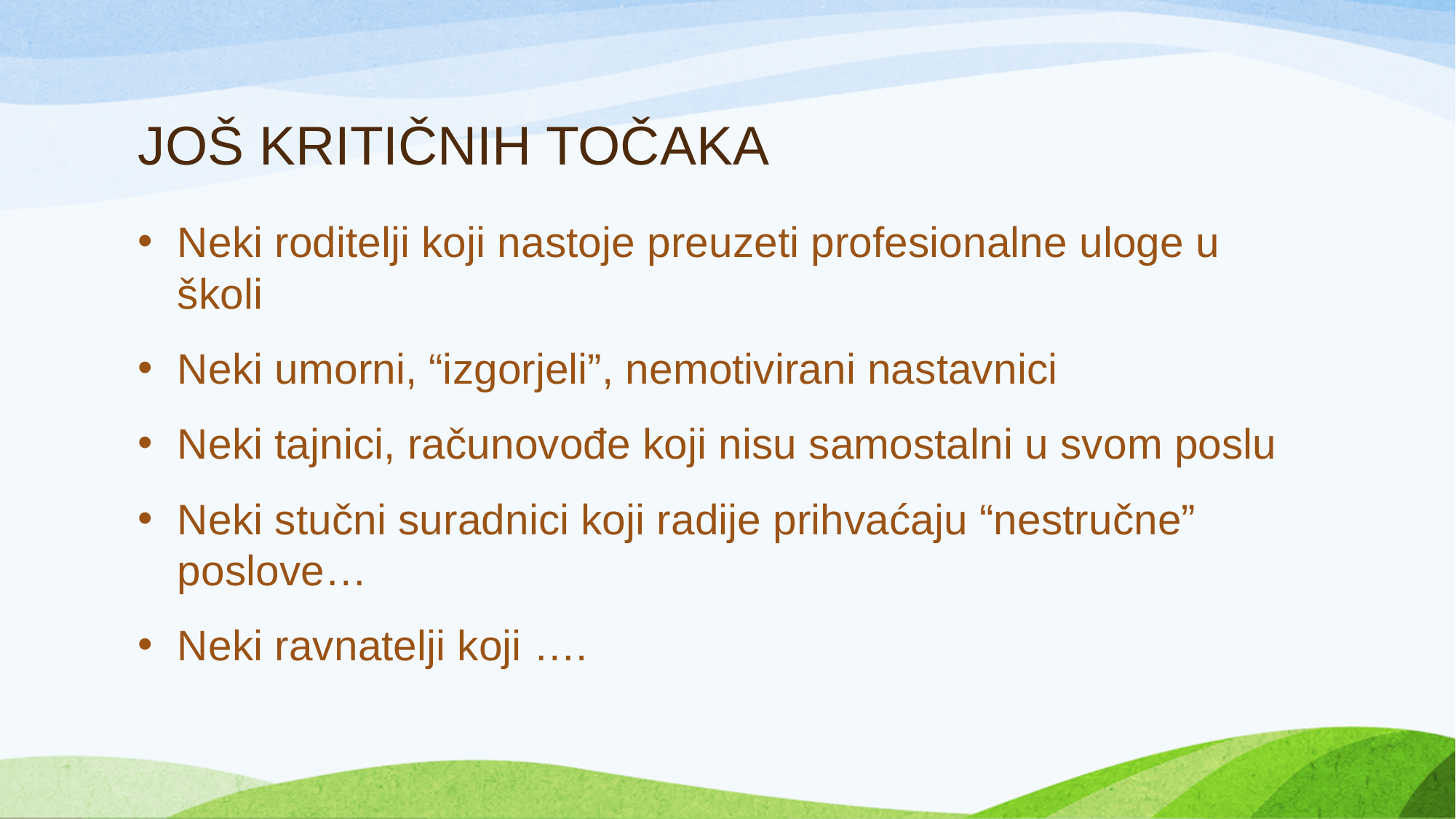

# JOŠ KRITIČNIH TOČAKA
Neki roditelji koji nastoje preuzeti profesionalne uloge u školi
Neki umorni, “izgorjeli”, nemotivirani nastavnici
Neki tajnici, računovođe koji nisu samostalni u svom poslu
Neki stučni suradnici koji radije prihvaćaju “nestručne” poslove…
Neki ravnatelji koji ….